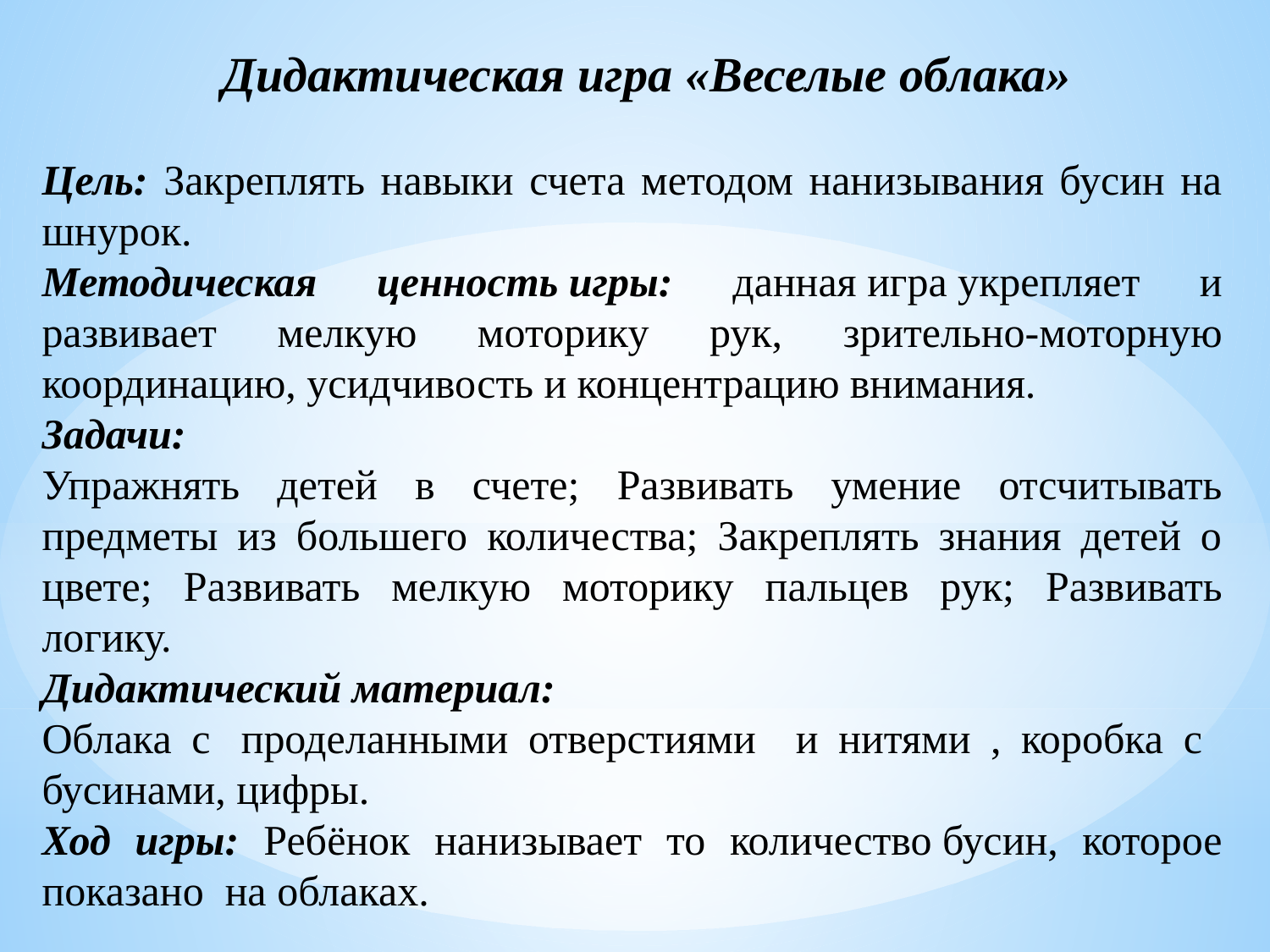

Дидактическая игра «Веселые облака»
Цель: Закреплять навыки счета методом нанизывания бусин на шнурок.
Методическая ценность игры: данная игра укрепляет и развивает мелкую моторику рук, зрительно-моторную координацию, усидчивость и концентрацию внимания.
Задачи:
Упражнять детей в счете; Развивать умение отсчитывать предметы из большего количества; Закреплять знания детей о цвете; Развивать мелкую моторику пальцев рук; Развивать логику.
Дидактический материал:
Облака с  проделанными отверстиями  и нитями , коробка с  бусинами, цифры.
Ход игры: Ребёнок нанизывает то количество бусин, которое показано  на облаках.